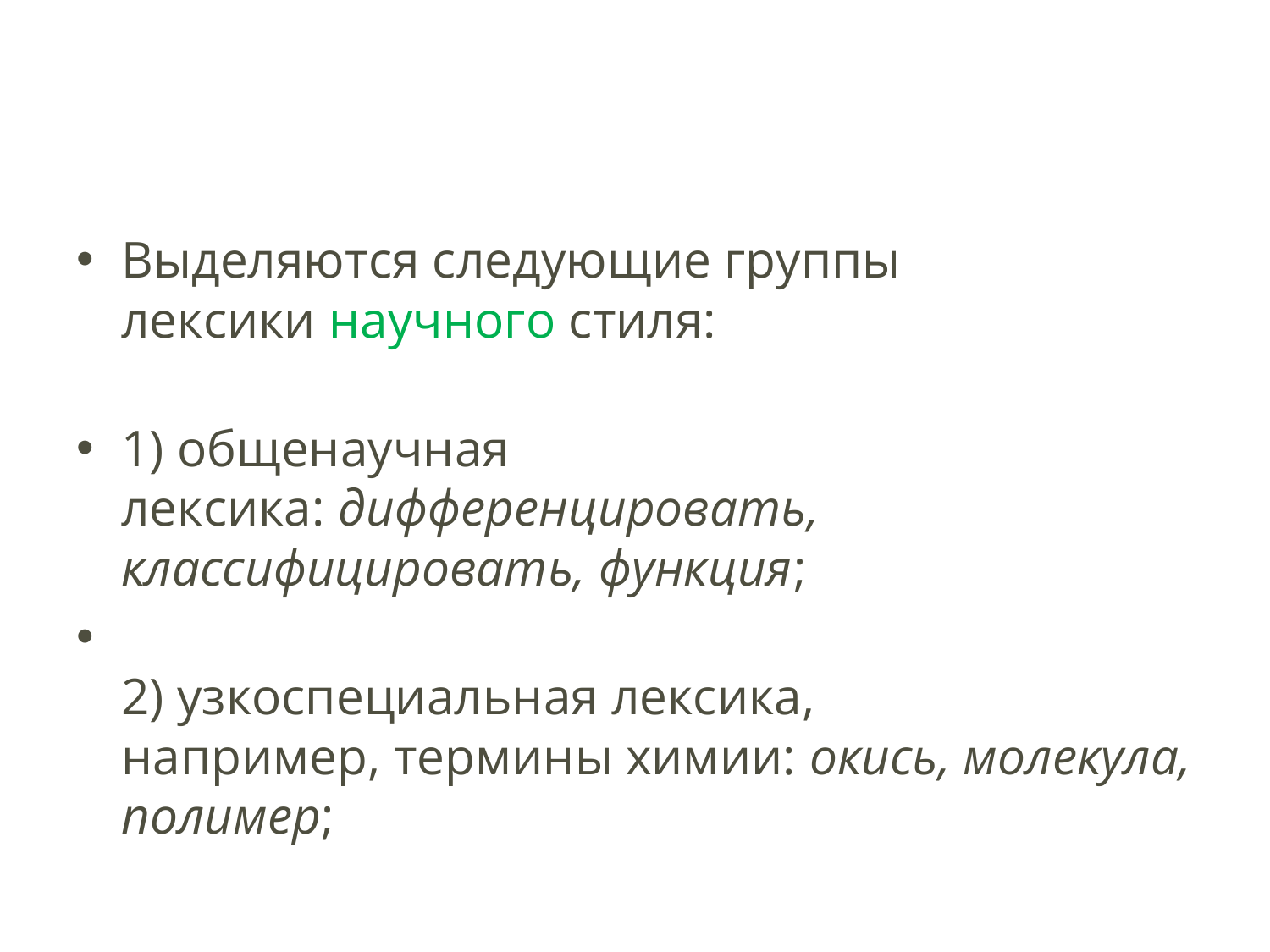

#
Выделяются следующие группы лексики научного стиля:
1) общенаучная лексика: дифференцировать, классифицировать, функция;
2) узкоспециальная лексика, например, термины химии: окись, молекула, полимер;